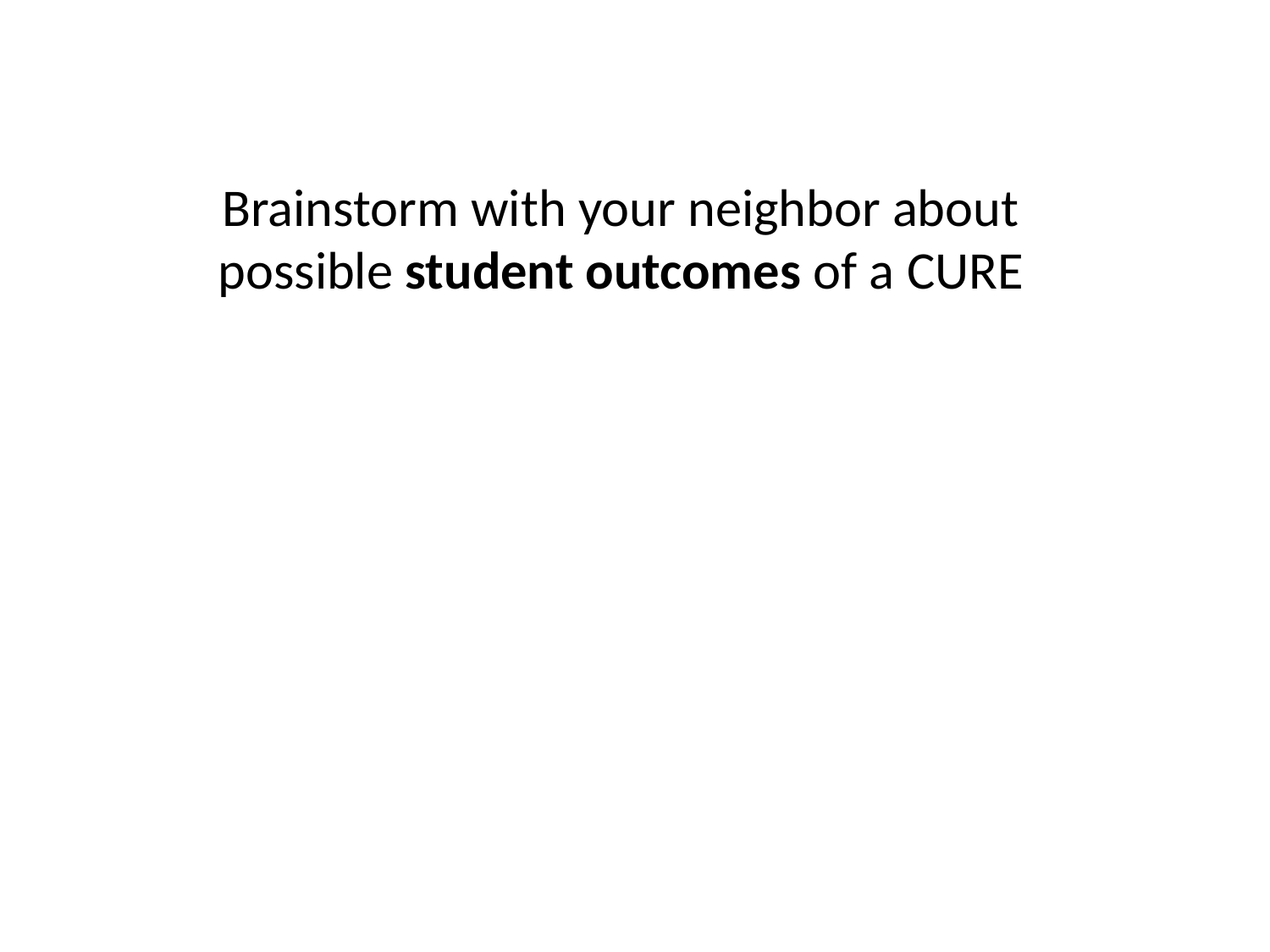

Brainstorm with your neighbor about possible student outcomes of a CURE